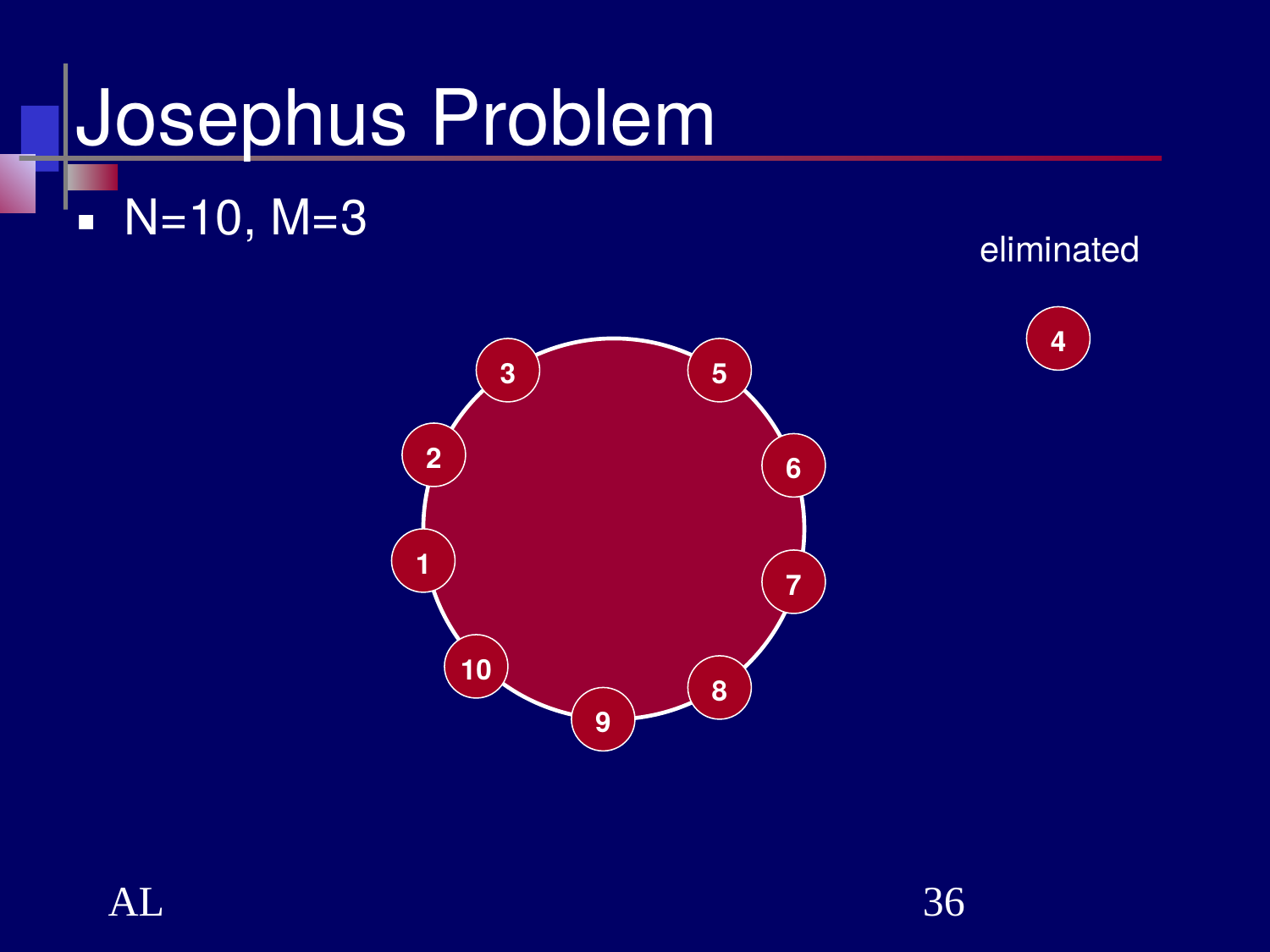

# Josephus Problem
N=10, M=3

eliminated

4

3

5

2

6

1

7

10

8

9
AL
36